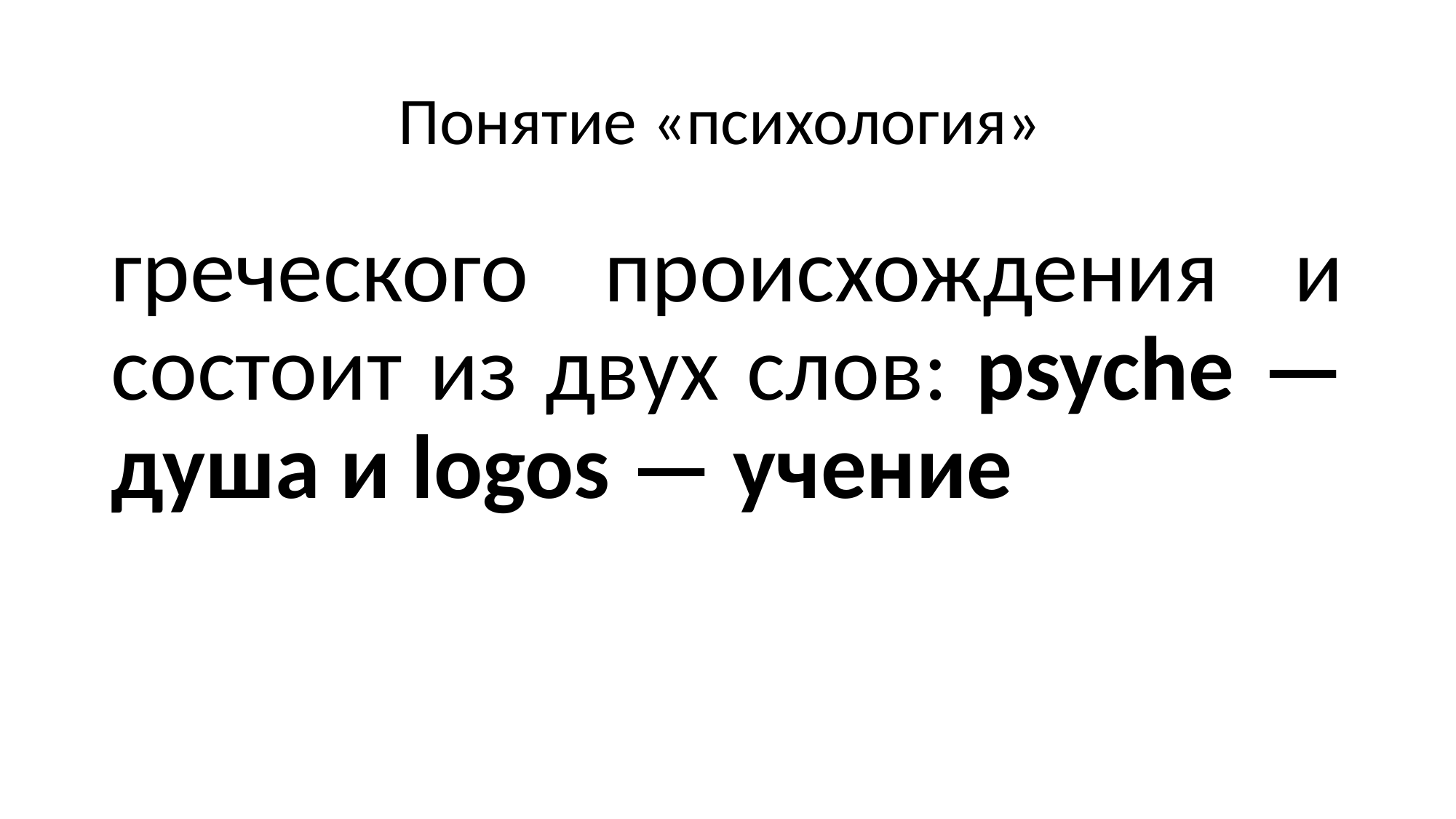

# Понятие «психология»
греческого происхождения и состоит из двух слов: psyche — душа и logos — учение